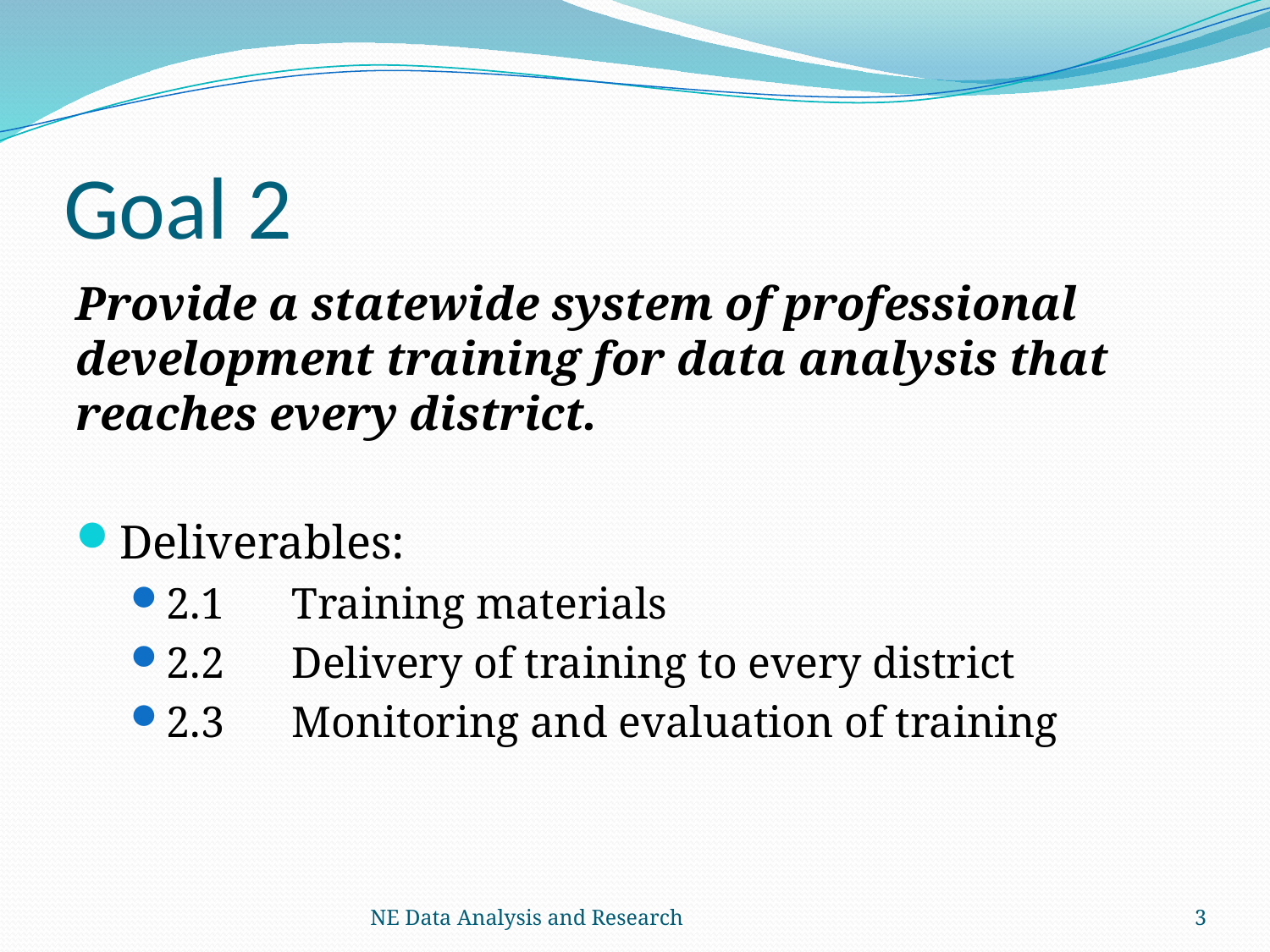

# Goal 2
Provide a statewide system of professional development training for data analysis that reaches every district.

Deliverables:
2.1	Training materials
2.2	Delivery of training to every district
2.3	Monitoring and evaluation of training

NE Data Analysis and Research
3